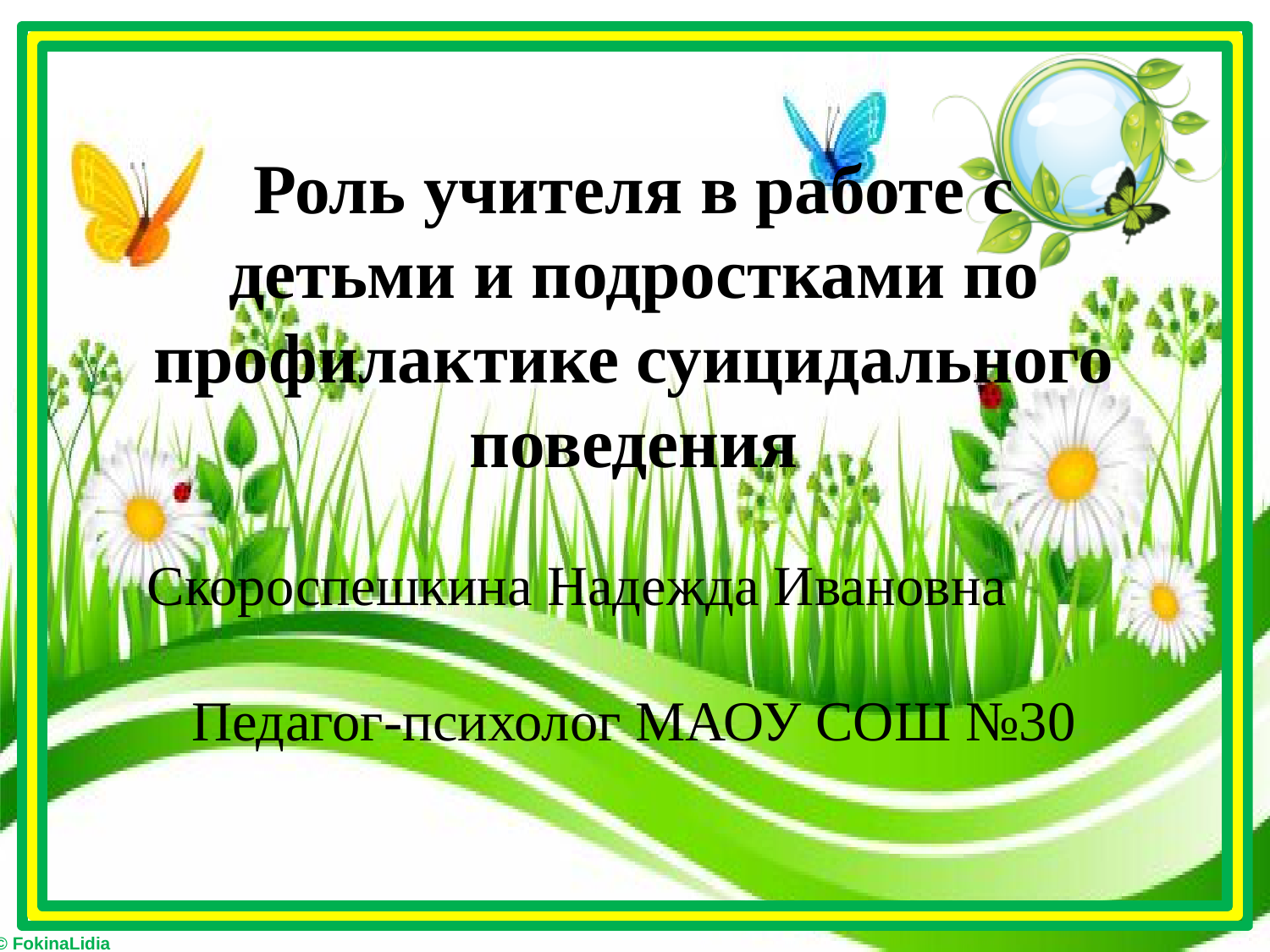

Роль учителя в работе с детьми и подростками по профилактике суицидального поведения

Скороспешкина Надежда Ивановна                                                                     Педагог-психолог МАОУ СОШ №30